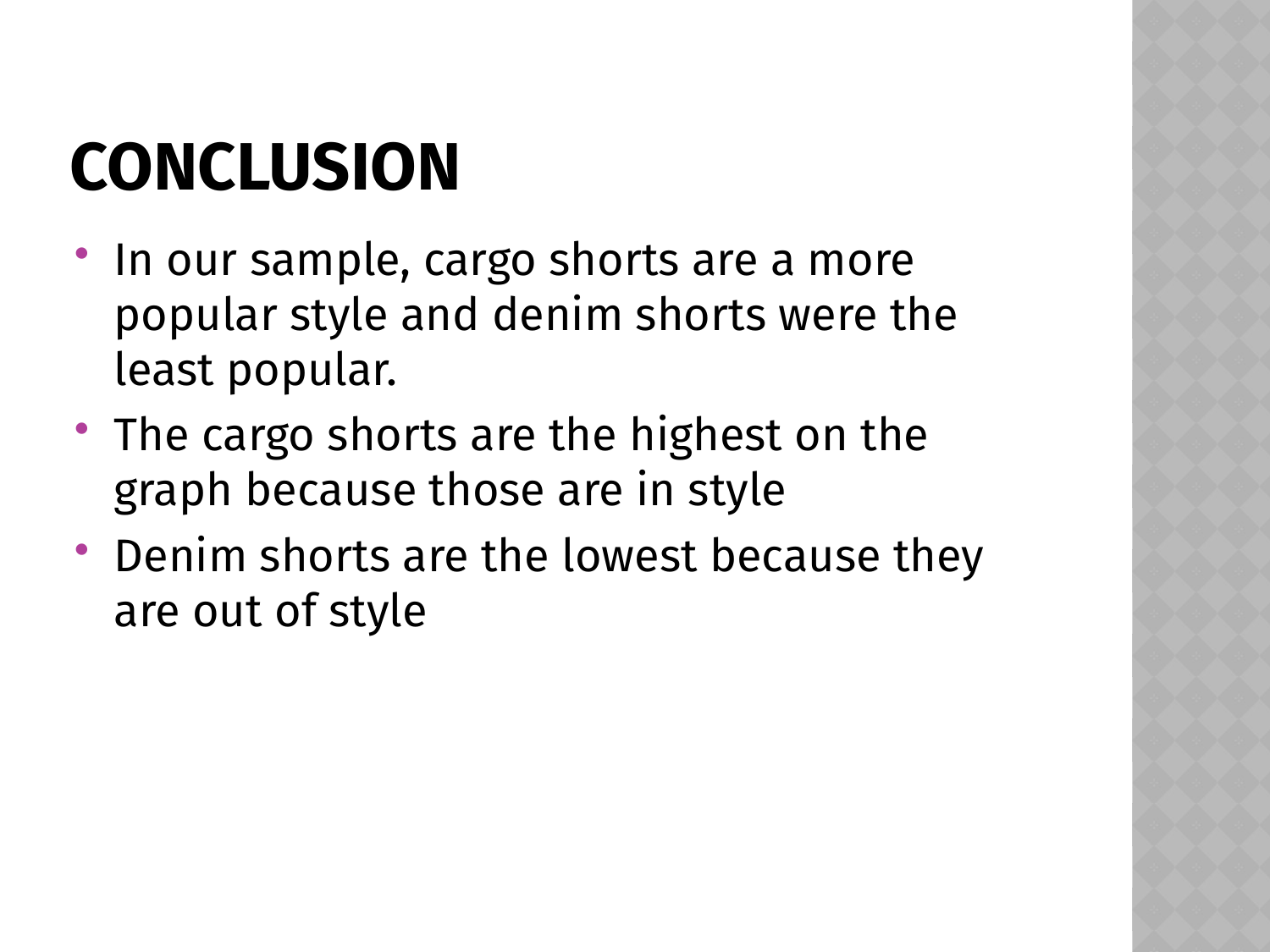

# Conclusion
In our sample, cargo shorts are a more popular style and denim shorts were the least popular.
The cargo shorts are the highest on the graph because those are in style
Denim shorts are the lowest because they are out of style